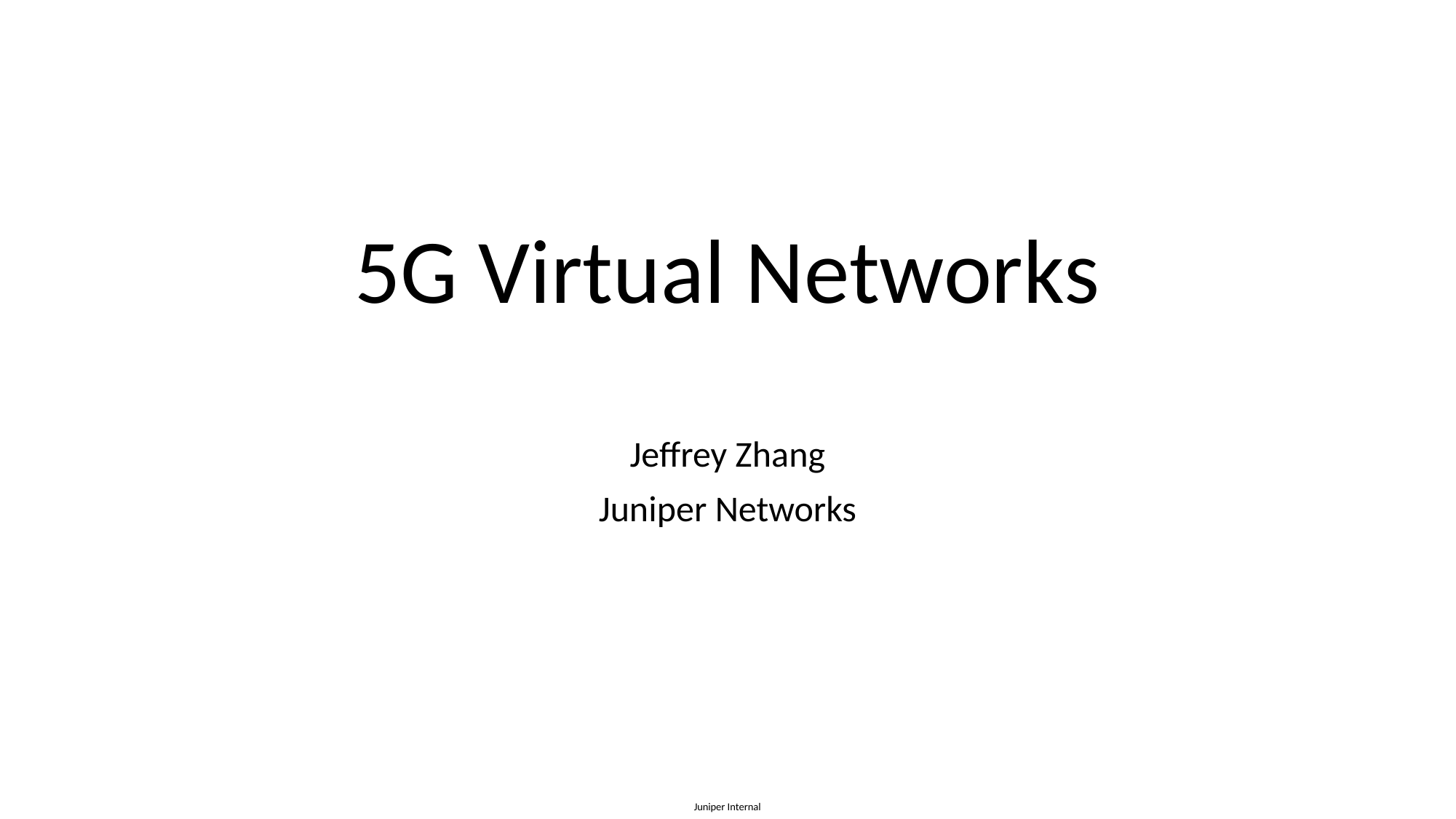

# 5G Virtual Networks
Jeffrey Zhang
Juniper Networks